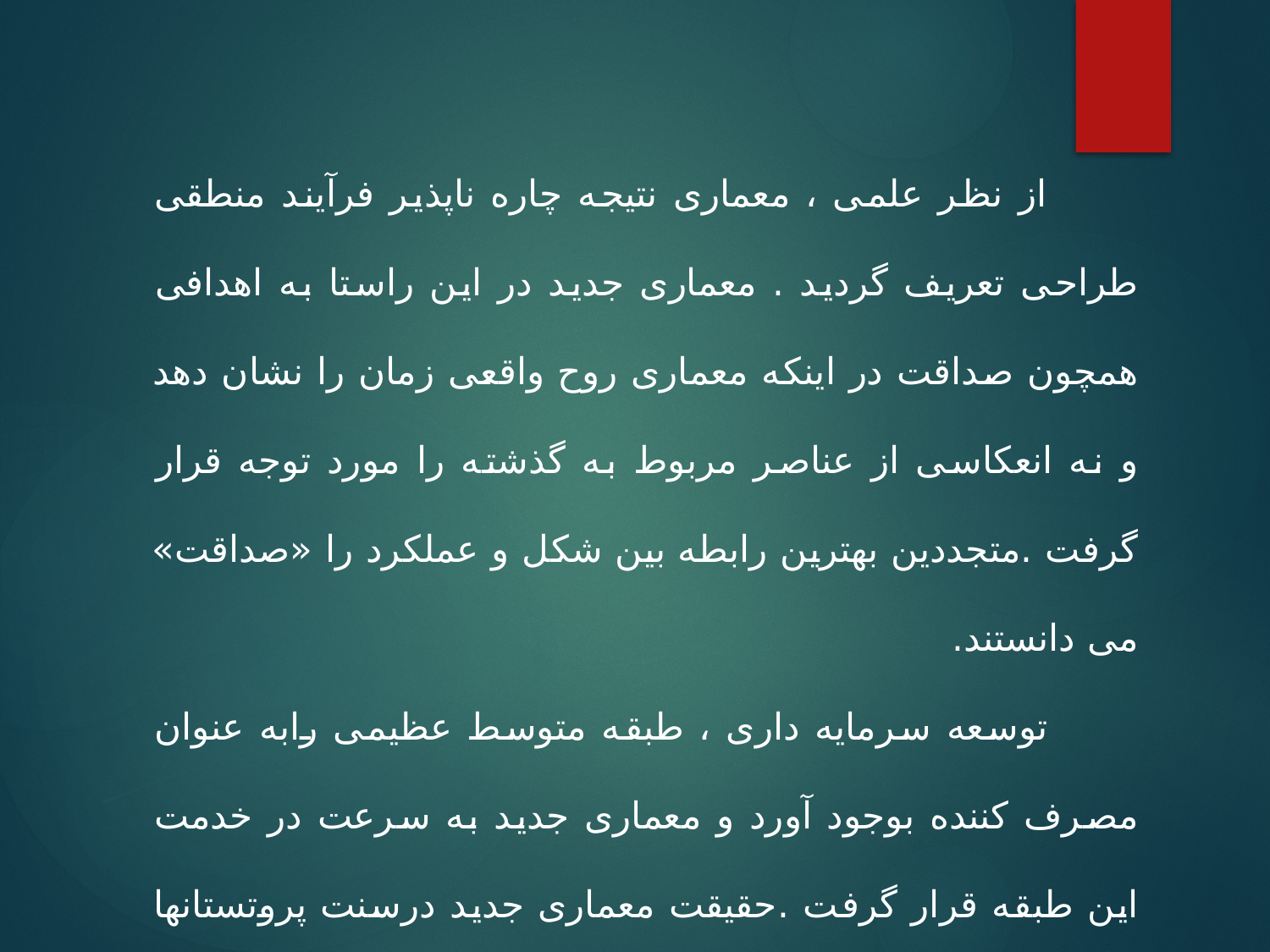

از نظر علمی ، معماری نتیجه چاره ناپذیر فرآیند منطقی طراحی تعریف گردید . معماری جدید در این راستا به اهدافی همچون صداقت در اینکه معماری روح واقعی زمان را نشان دهد و نه انعکاسی از عناصر مربوط به گذشته را مورد توجه قرار گرفت .متجددین بهترین رابطه بین شکل و عملکرد را «صداقت» می دانستند.
      توسعه سرمایه داری ، طبقه متوسط عظیمی رابه عنوان مصرف کننده بوجود آورد و معماری جدید به سرعت در خدمت این طبقه قرار گرفت .حقیقت معماری جدید درسنت پروتستانها نهفته بود که حقیقت را در صداقت و زیبایی می دانستند.